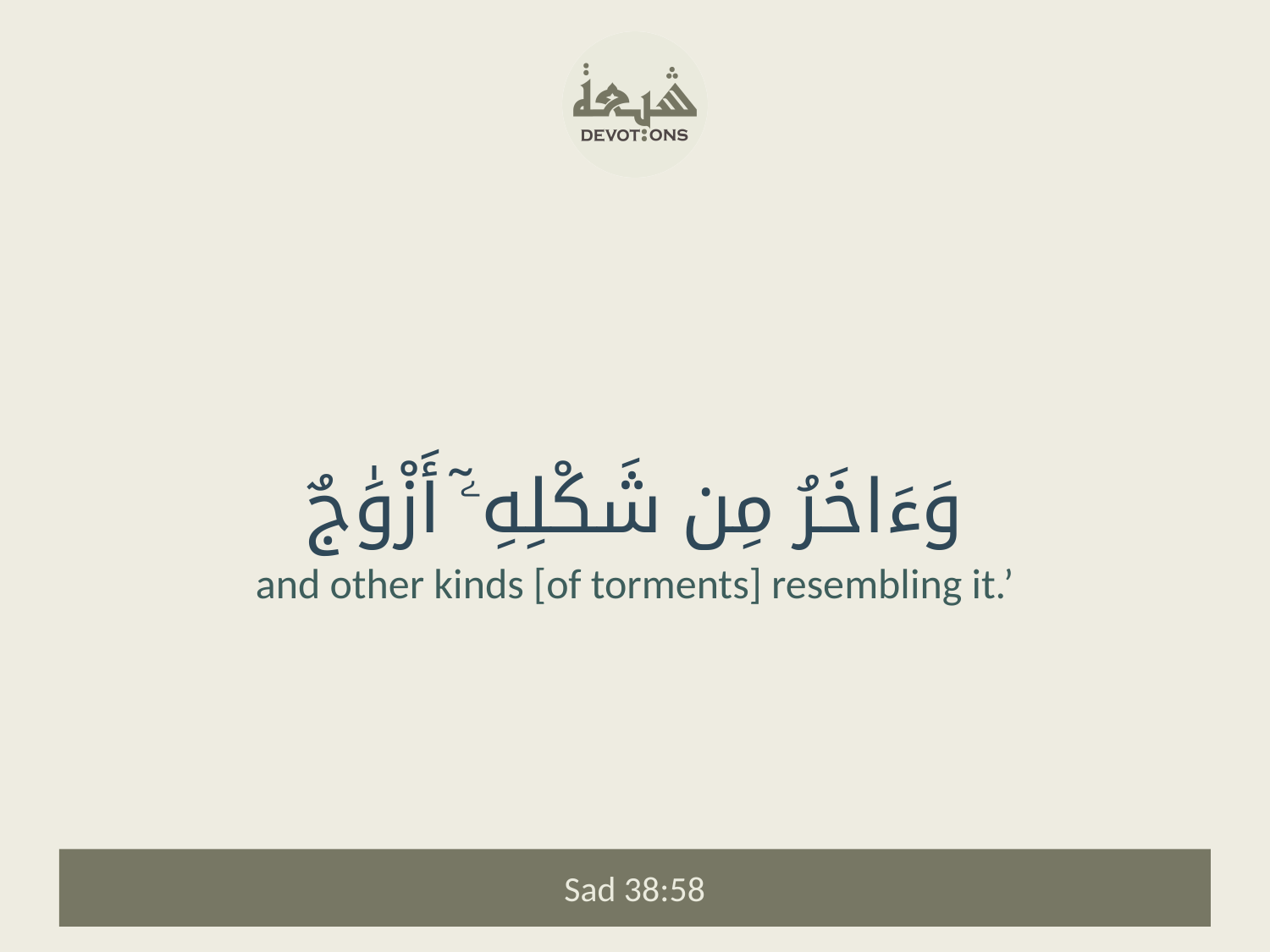

وَءَاخَرُ مِن شَكْلِهِۦٓ أَزْوَٰجٌ
and other kinds [of torments] resembling it.’
Sad 38:58